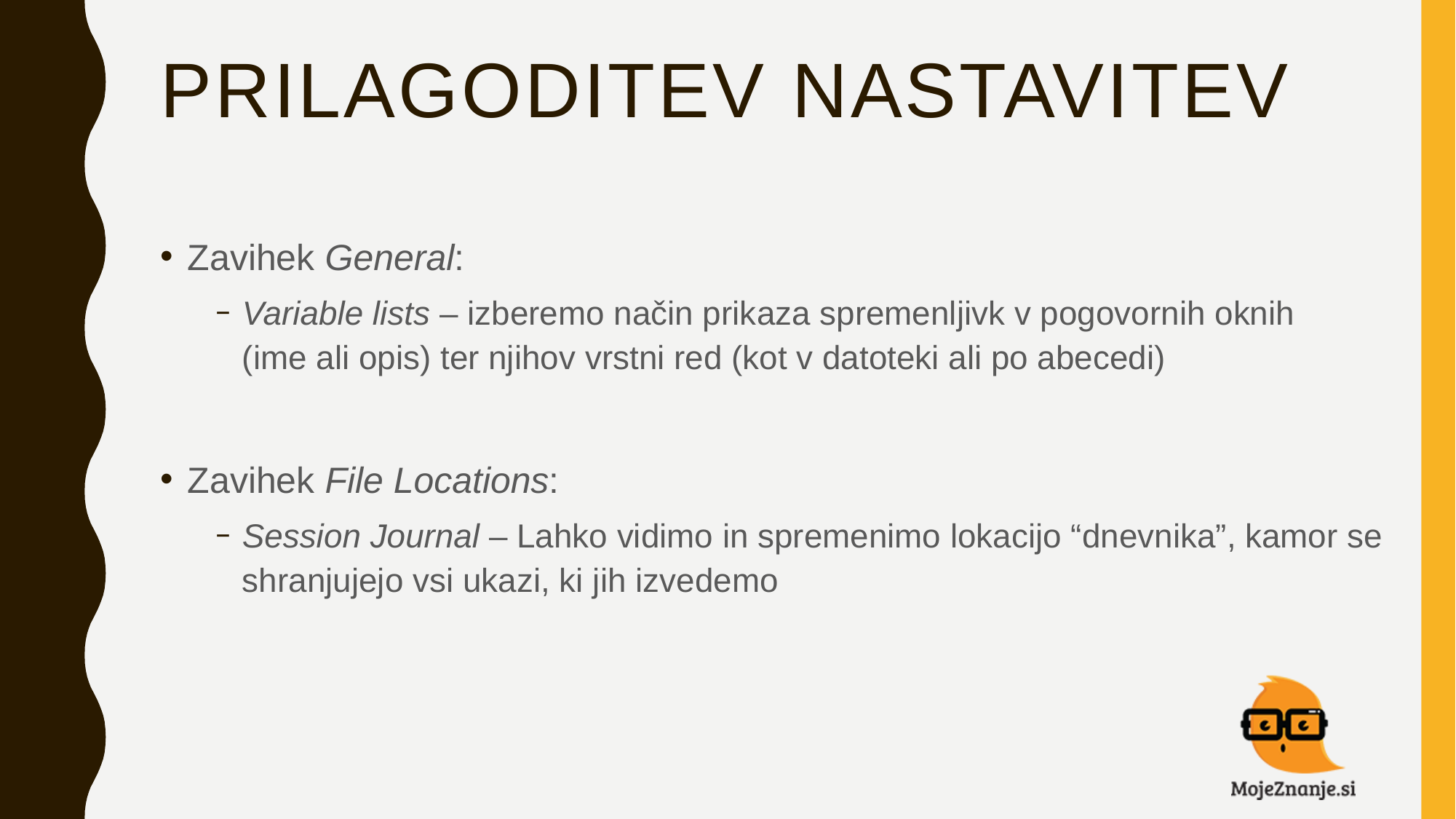

# Prilagoditev nastavitev
Zavihek General:
Variable lists – izberemo način prikaza spremenljivk v pogovornih oknih
(ime ali opis) ter njihov vrstni red (kot v datoteki ali po abecedi)

Zavihek File Locations:
Session Journal – Lahko vidimo in spremenimo lokacijo “dnevnika”, kamor se shranjujejo vsi ukazi, ki jih izvedemo